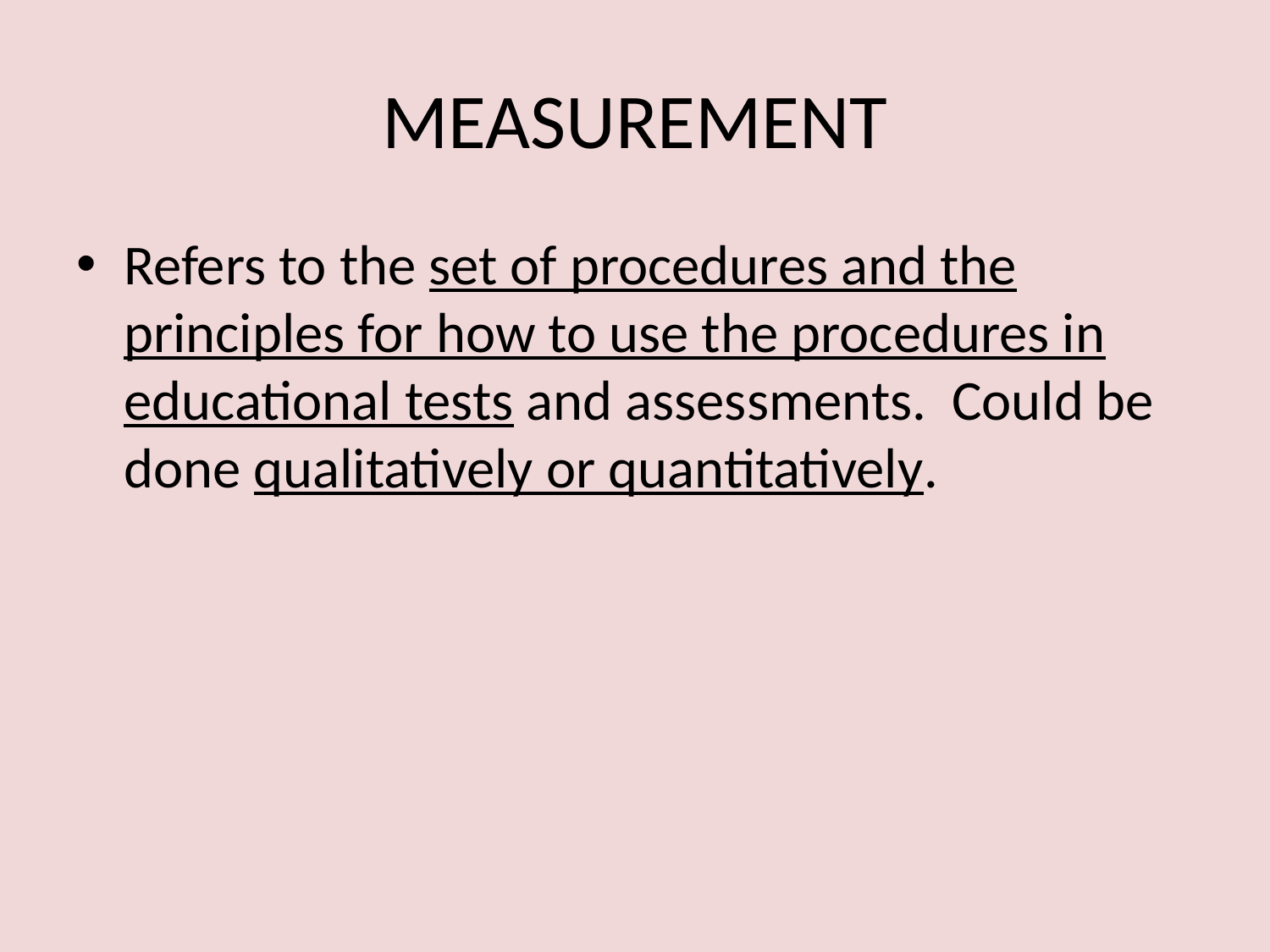

# MEASUREMENT
Refers to the set of procedures and the principles for how to use the procedures in educational tests and assessments.  Could be done qualitatively or quantitatively.